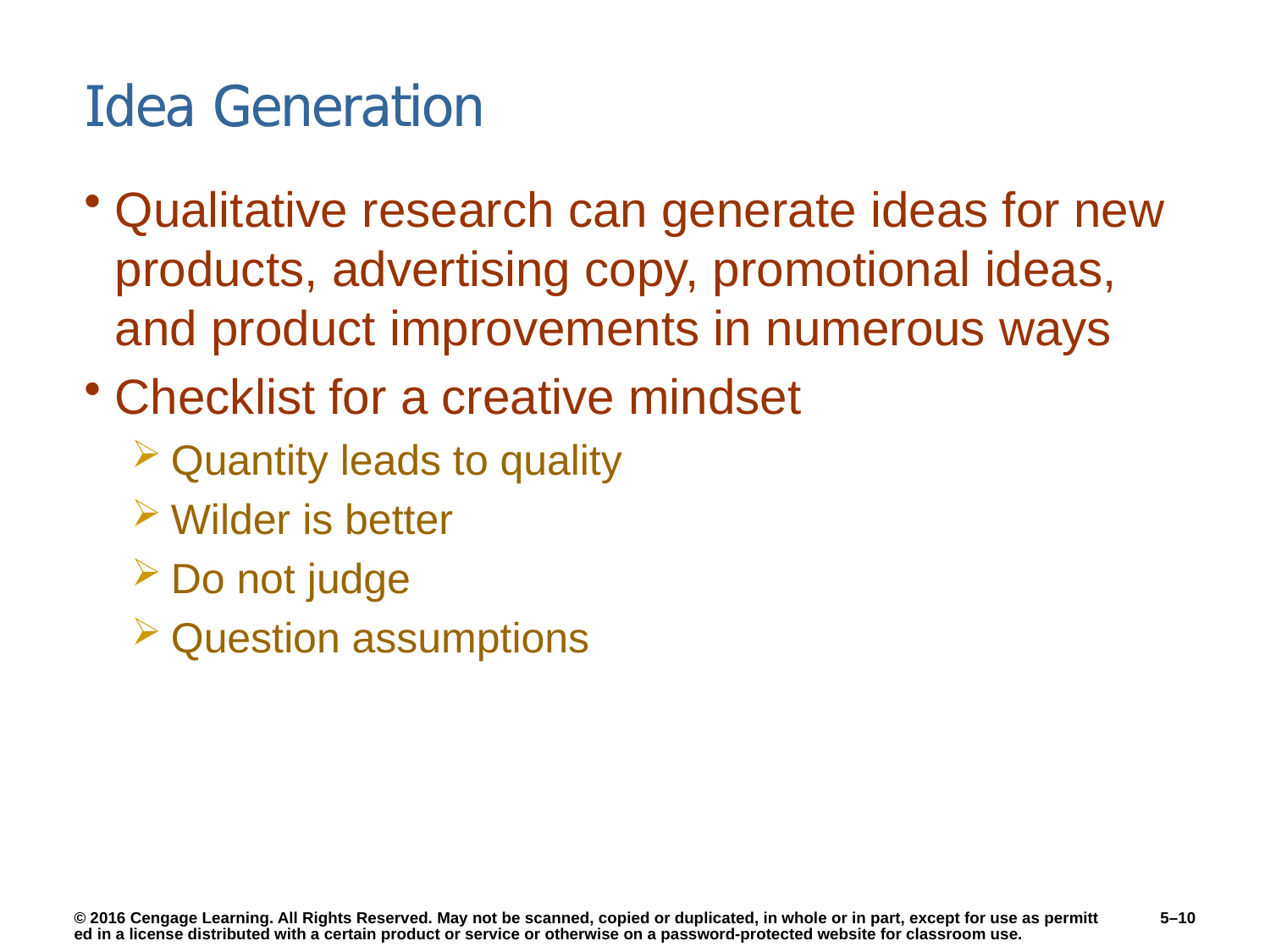

# Idea Generation
Qualitative research can generate ideas for new products, advertising copy, promotional ideas, and product improvements in numerous ways
Checklist for a creative mindset
Quantity leads to quality
Wilder is better
Do not judge
Question assumptions
5–10
© 2016 Cengage Learning. All Rights Reserved. May not be scanned, copied or duplicated, in whole or in part, except for use as permitted in a license distributed with a certain product or service or otherwise on a password-protected website for classroom use.